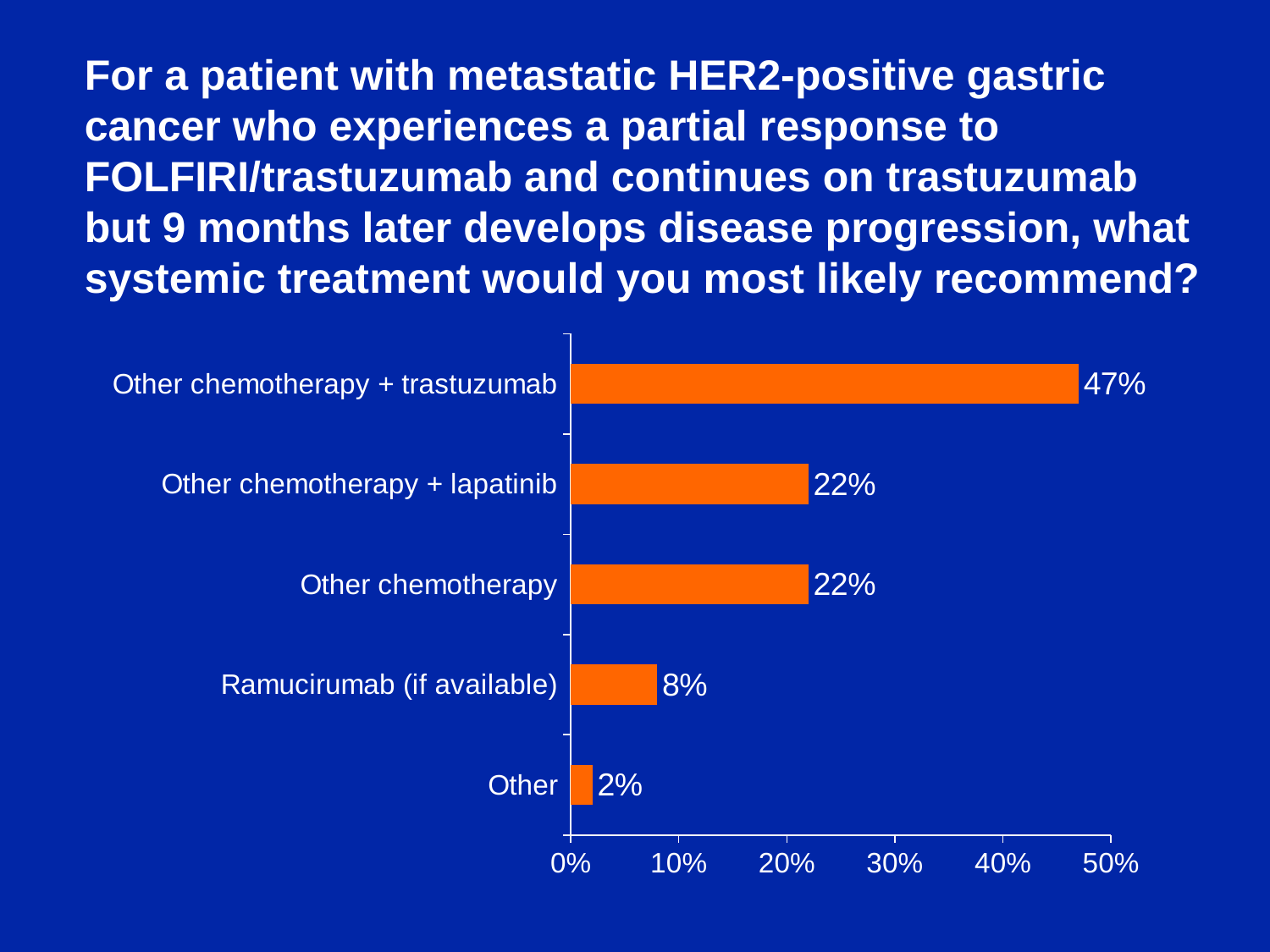

For a patient with metastatic HER2-positive gastric cancer who experiences a partial response to FOLFIRI/trastuzumab and continues on trastuzumab but 9 months later develops disease progression, what systemic treatment would you most likely recommend?

### Chart

| Category | Series 1 |
|---|---|
| Other | 0.02 |
| Ramucirumab (if available) | 0.08 |
| Other chemotherapy | 0.22 |
| Other chemotherapy + lapatinib | 0.22 |
| Other chemotherapy + trastuzumab | 0.47 |